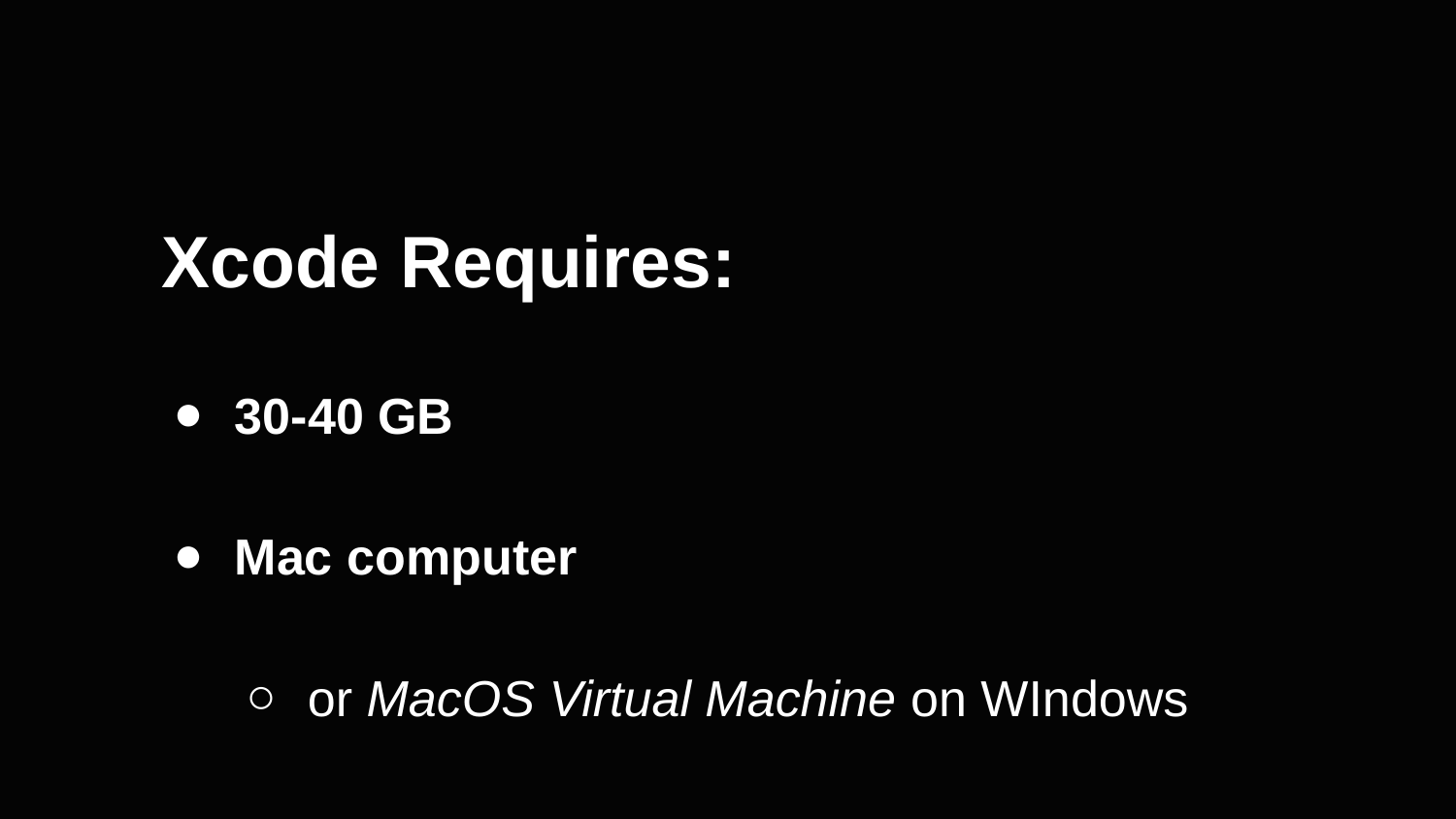

# Xcode Requires:
30-40 GB
Mac computer
or MacOS Virtual Machine on WIndows